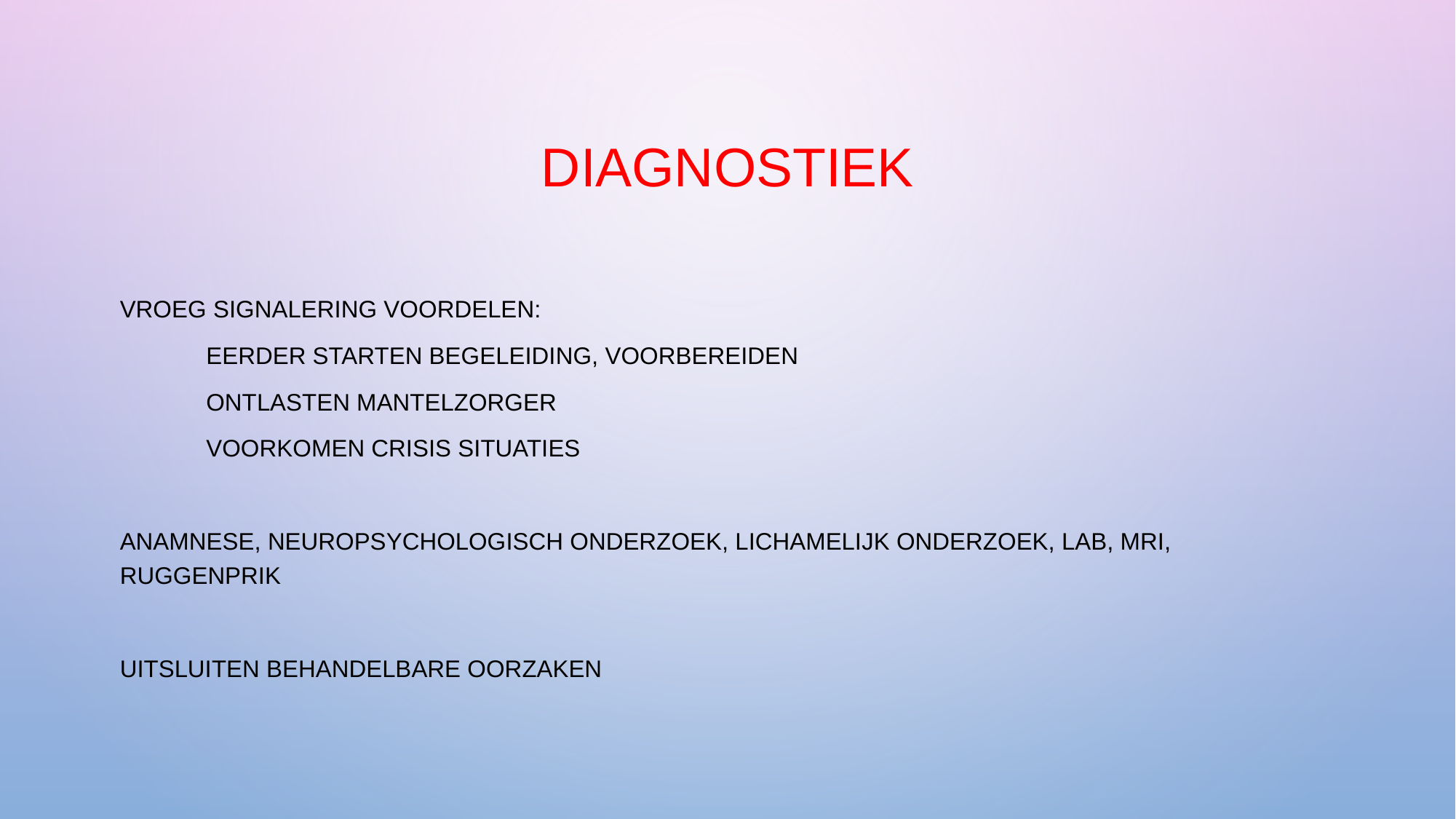

# Diagnostiek
Vroeg signalering voordelen:
	eerder starten begeleiding, voorbereiden
	ontlasten mantelzorger
	voorkomen crisis situaties

Anamnese, neuropsychologisch onderzoek, lichamelijk onderzoek, lab, MRI, ruggenprik

Uitsluiten behandelbare oorzaken